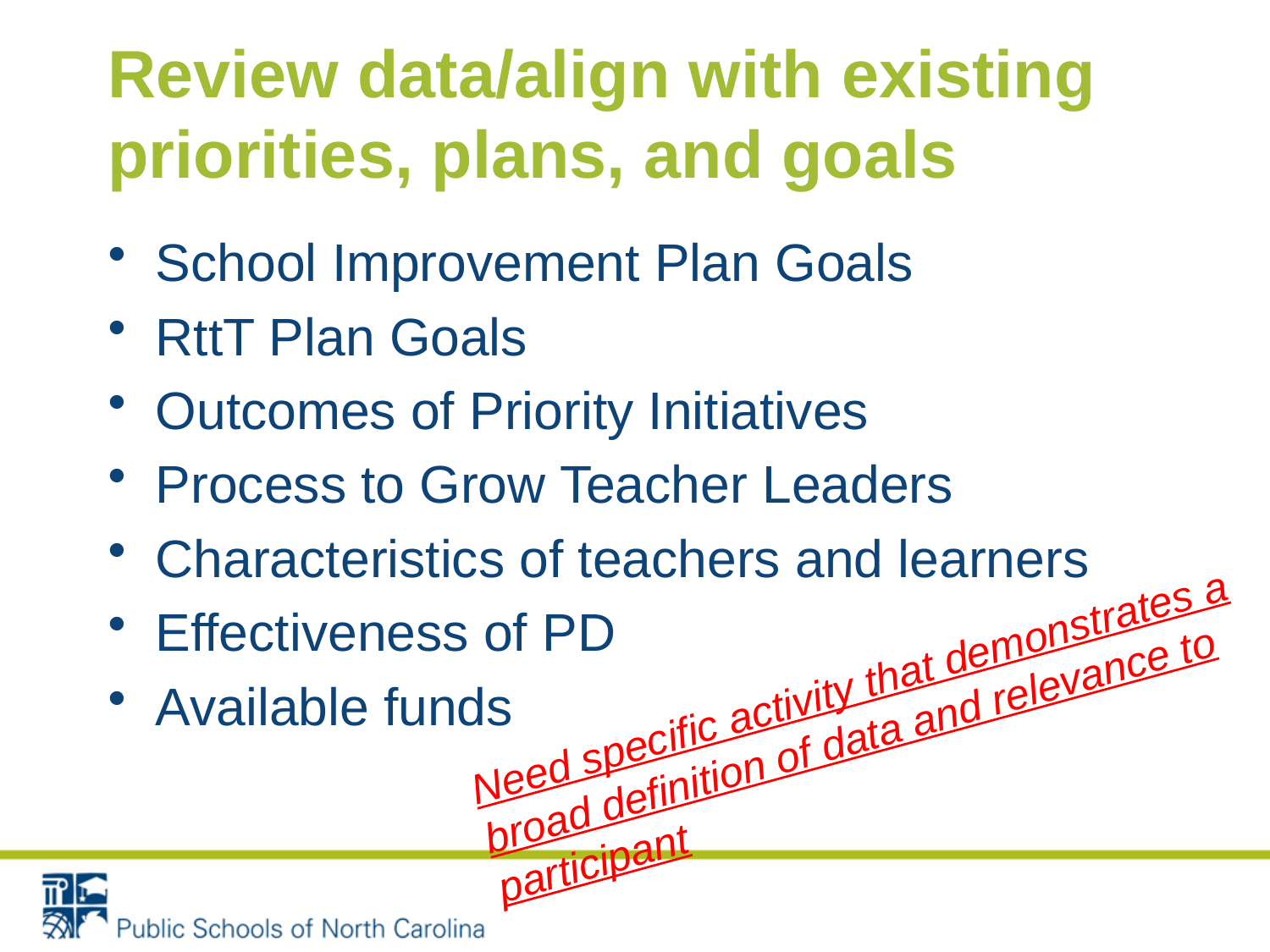

# Review data/align with existing priorities, plans, and goals
School Improvement Plan Goals
RttT Plan Goals
Outcomes of Priority Initiatives
Process to Grow Teacher Leaders
Characteristics of teachers and learners
Effectiveness of PD
Available funds

Need specific activity that demonstrates a broad definition of data and relevance to participant